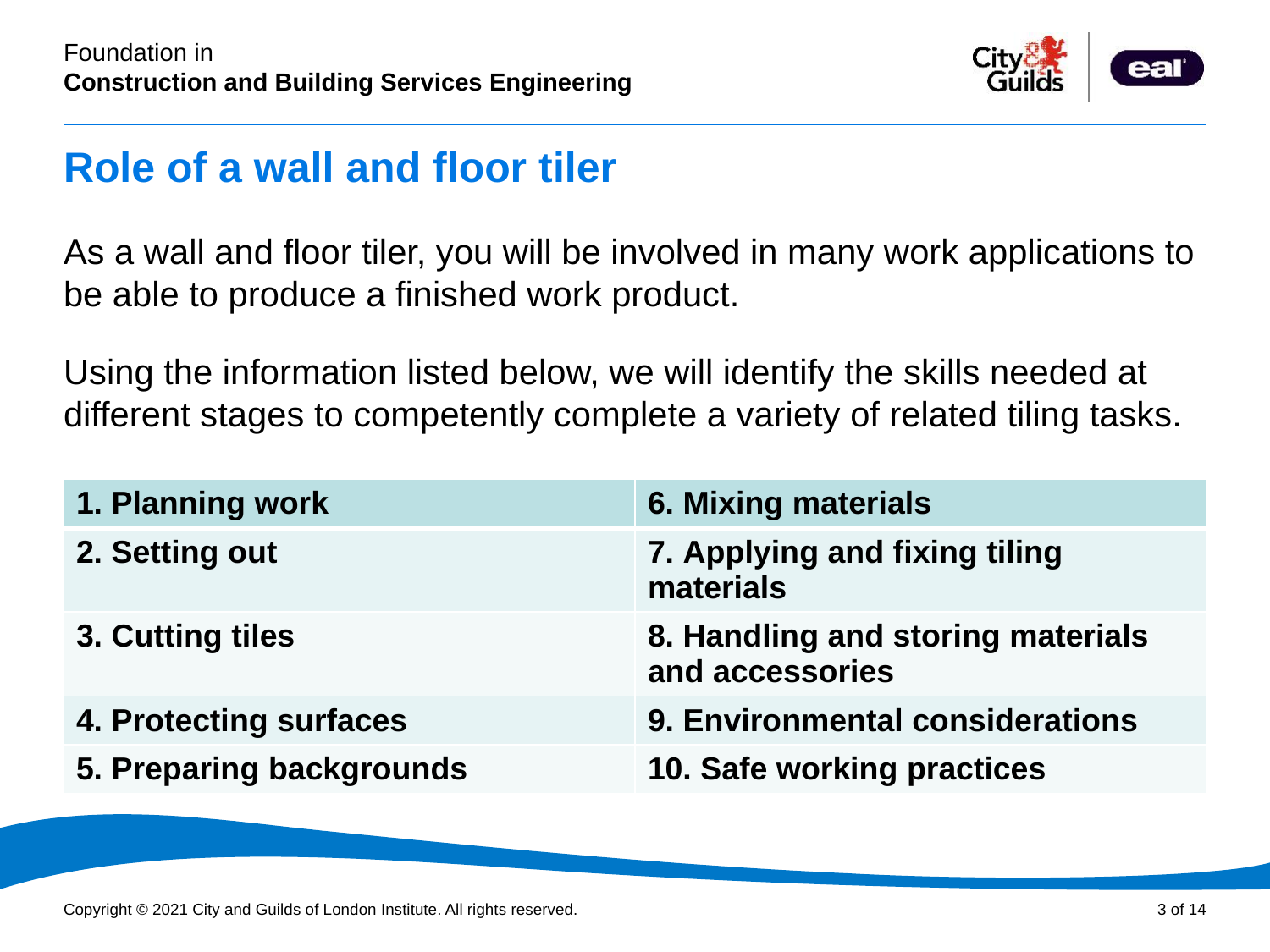

# Role of a wall and floor tiler
As a wall and floor tiler, you will be involved in many work applications to be able to produce a finished work product.
Using the information listed below, we will identify the skills needed at different stages to competently complete a variety of related tiling tasks.

| 1. Planning work | 6. Mixing materials |
| --- | --- |
| 2. Setting out | 7. Applying and fixing tiling materials |
| 3. Cutting tiles | 8. Handling and storing materials and accessories |
| 4. Protecting surfaces | 9. Environmental considerations |
| 5. Preparing backgrounds | 10. Safe working practices |